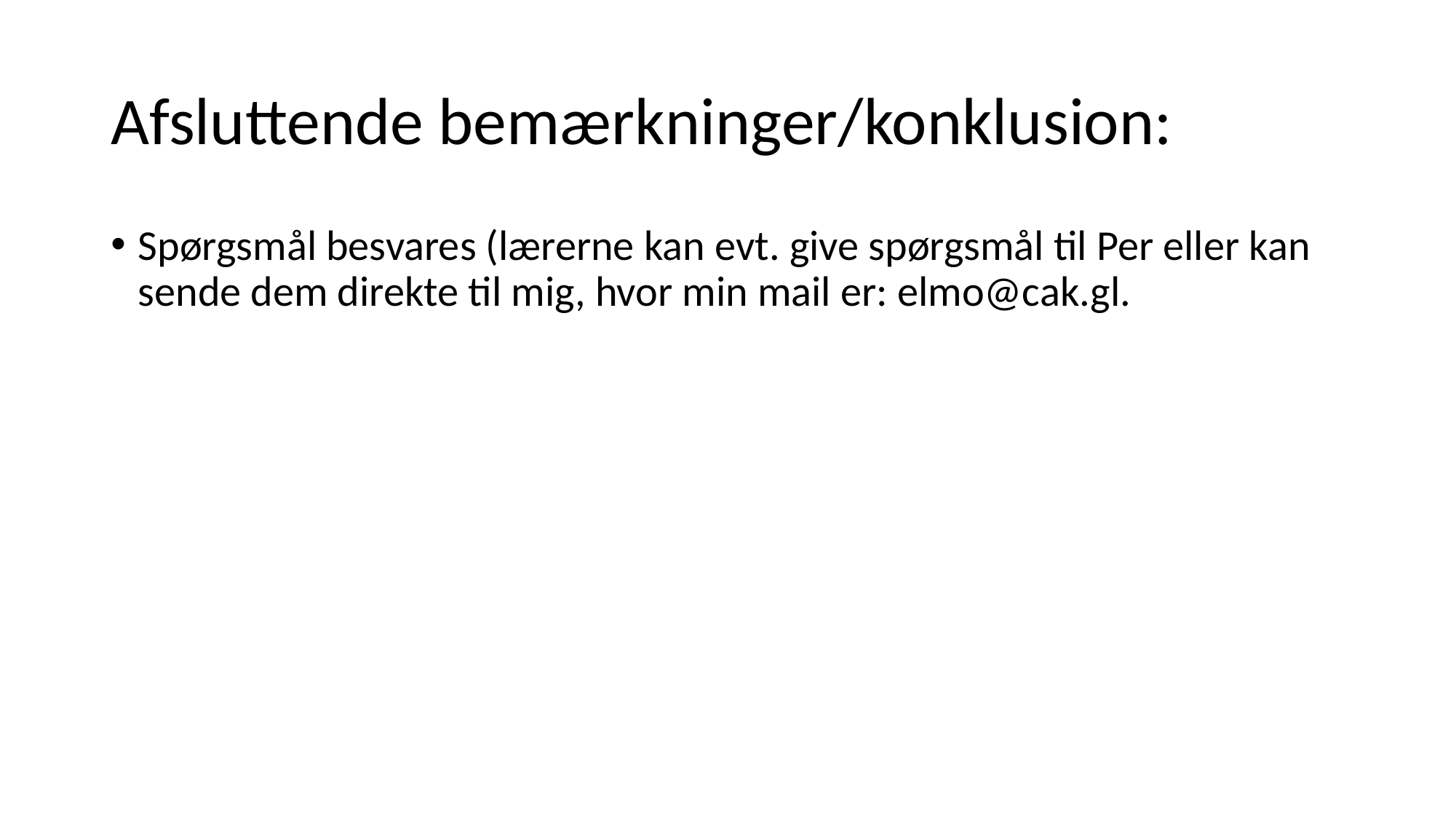

# Afsluttende bemærkninger/konklusion:
Spørgsmål besvares (lærerne kan evt. give spørgsmål til Per eller kan sende dem direkte til mig, hvor min mail er: elmo@cak.gl.